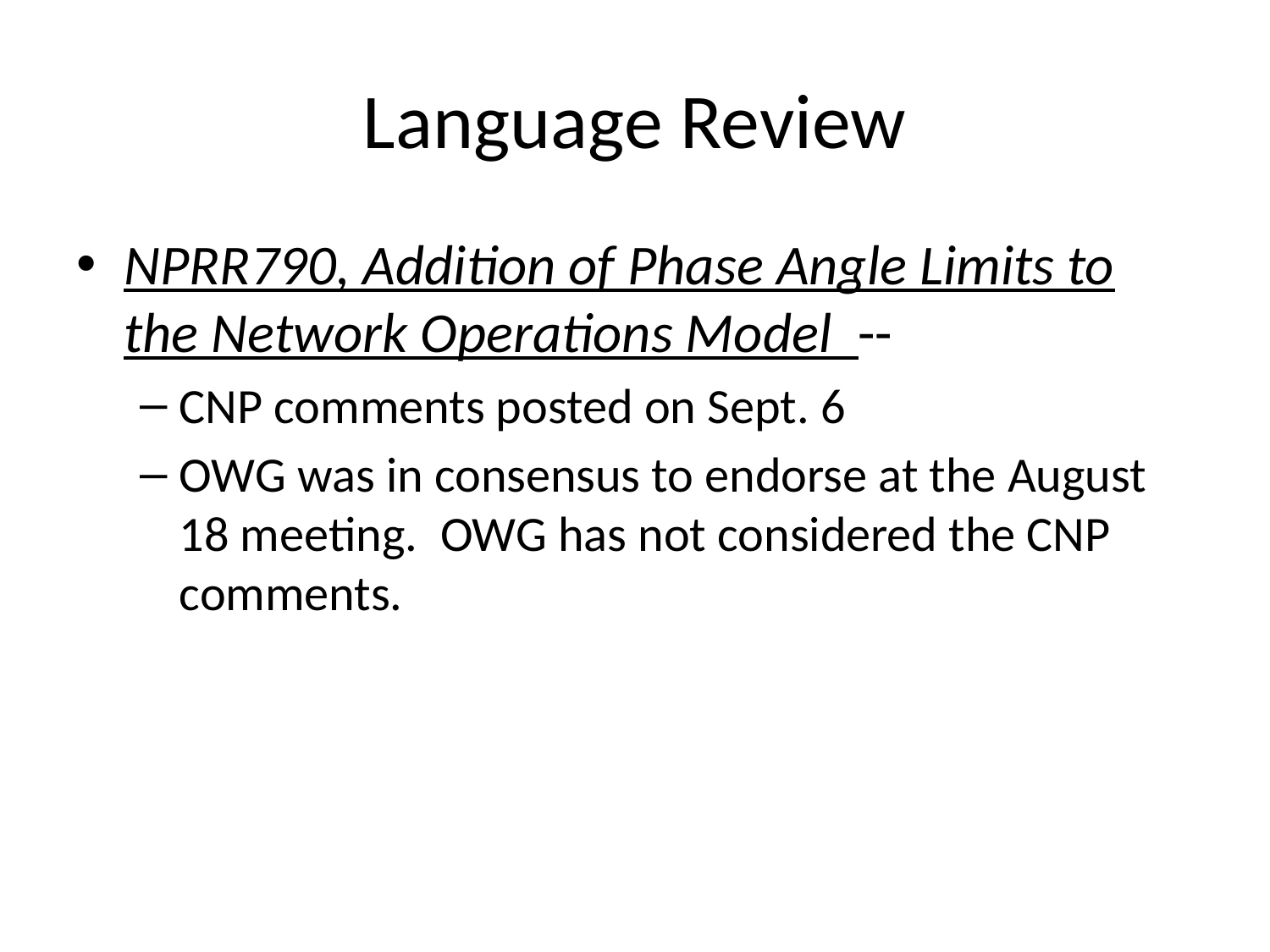

# Language Review
NPRR790, Addition of Phase Angle Limits to the Network Operations Model  --
CNP comments posted on Sept. 6
OWG was in consensus to endorse at the August 18 meeting.  OWG has not considered the CNP comments.